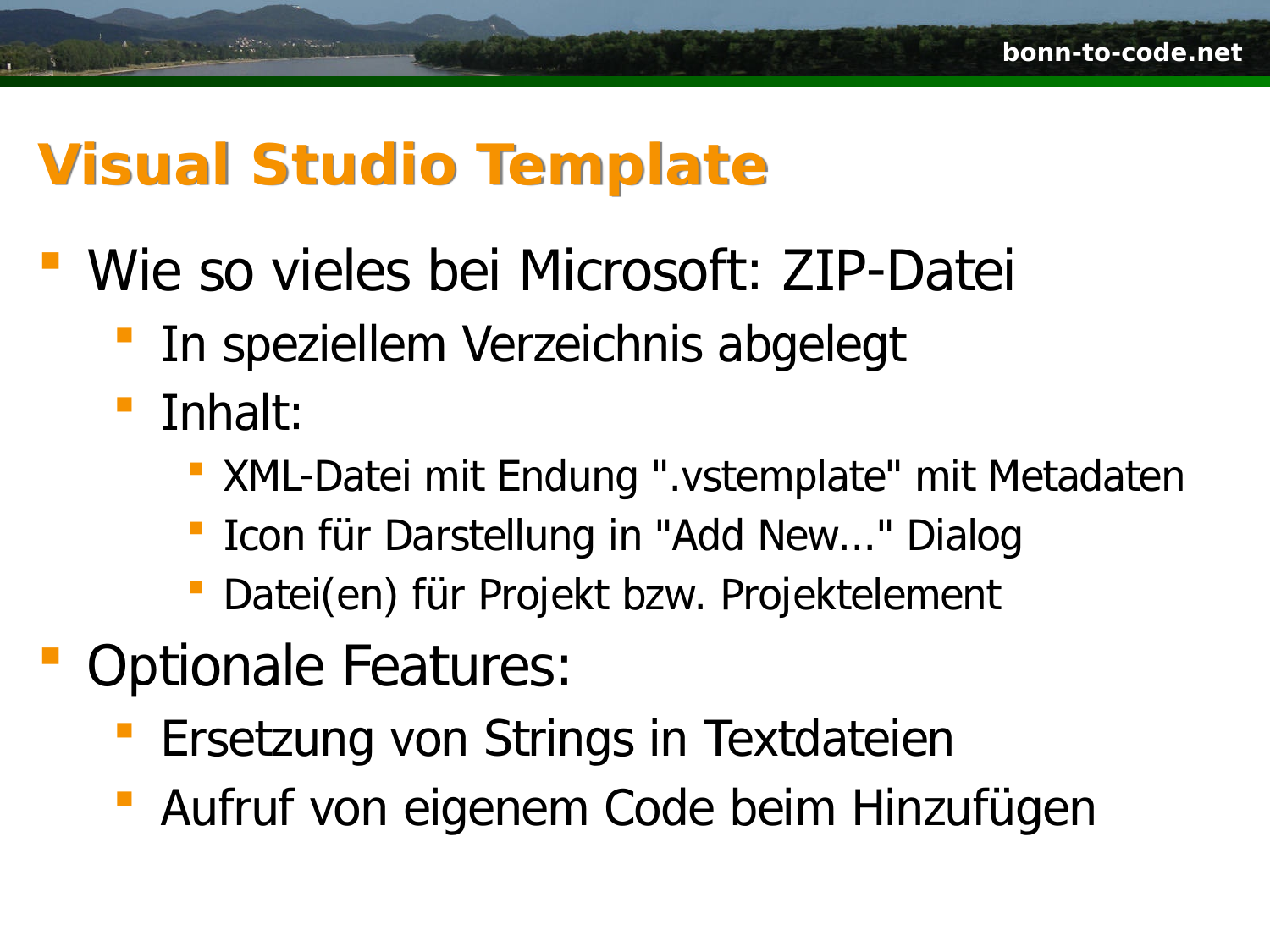

# Visual Studio Template
Wie so vieles bei Microsoft: ZIP-Datei
In speziellem Verzeichnis abgelegt
Inhalt:
XML-Datei mit Endung ".vstemplate" mit Metadaten
Icon für Darstellung in "Add New..." Dialog
Datei(en) für Projekt bzw. Projektelement
Optionale Features:
Ersetzung von Strings in Textdateien
Aufruf von eigenem Code beim Hinzufügen